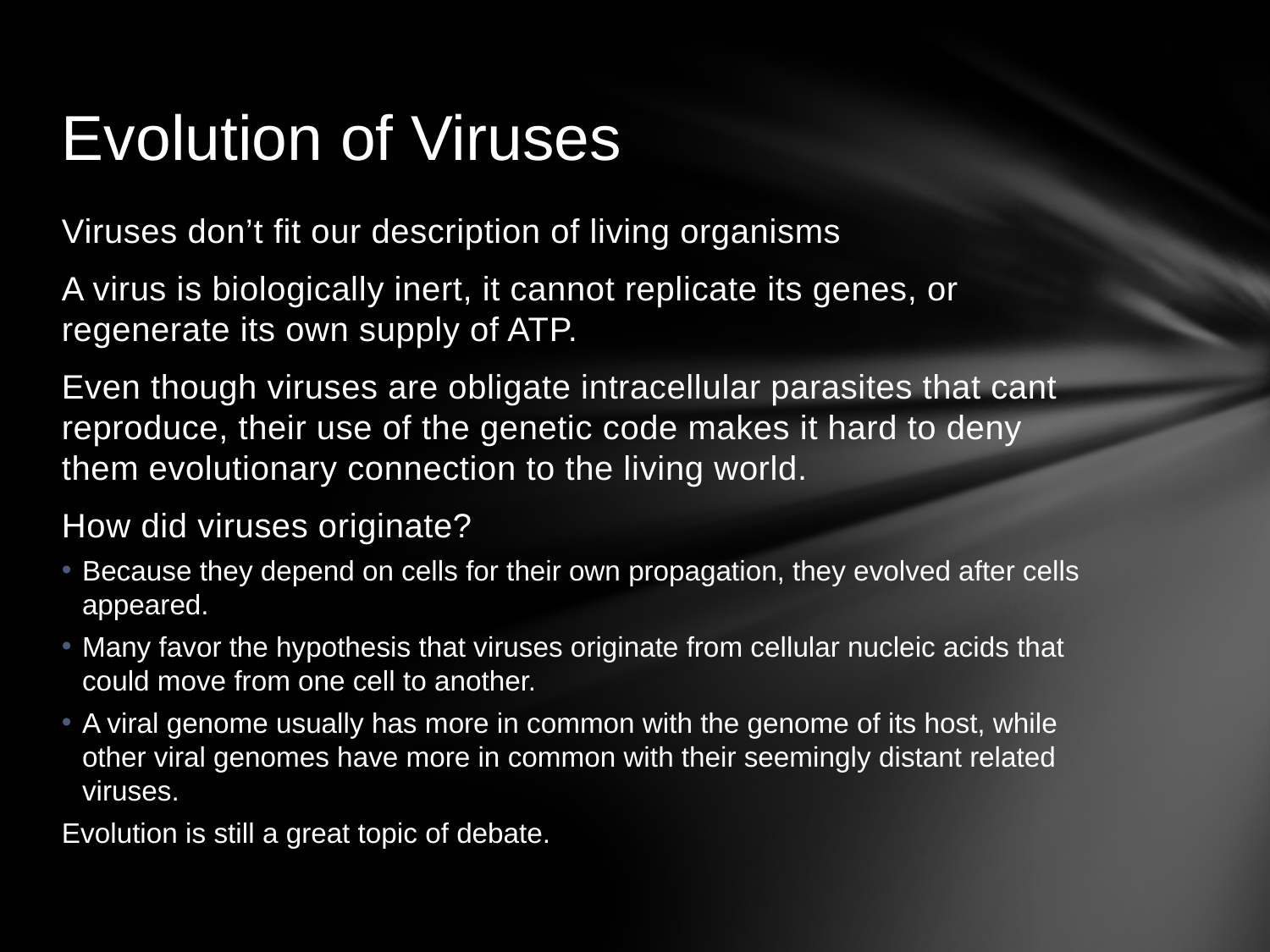

# Evolution of Viruses
Viruses don’t fit our description of living organisms
A virus is biologically inert, it cannot replicate its genes, or regenerate its own supply of ATP.
Even though viruses are obligate intracellular parasites that cant reproduce, their use of the genetic code makes it hard to deny them evolutionary connection to the living world.
How did viruses originate?
Because they depend on cells for their own propagation, they evolved after cells appeared.
Many favor the hypothesis that viruses originate from cellular nucleic acids that could move from one cell to another.
A viral genome usually has more in common with the genome of its host, while other viral genomes have more in common with their seemingly distant related viruses.
Evolution is still a great topic of debate.